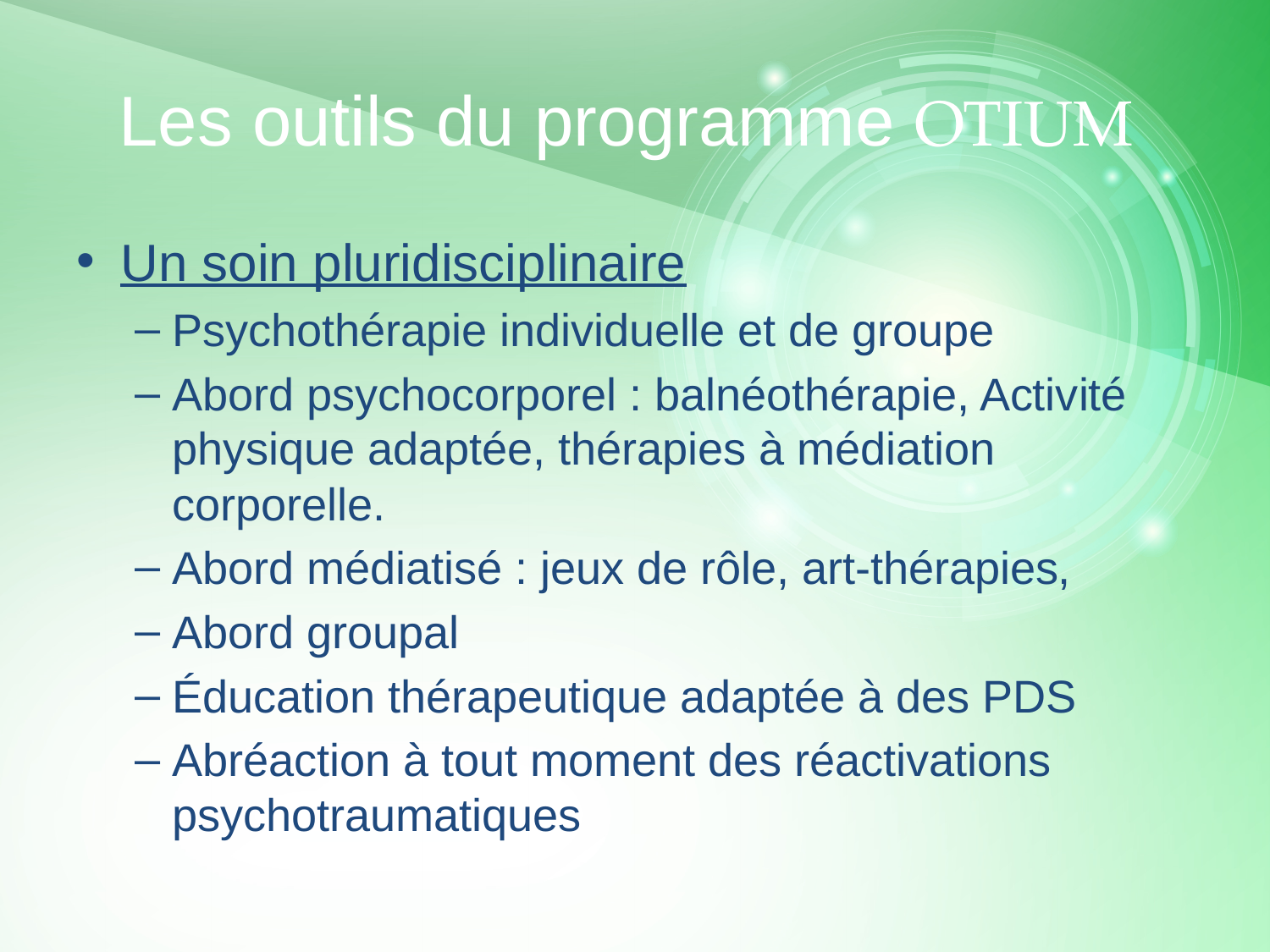

# Les outils du programme OTIUM
Un soin pluridisciplinaire
Psychothérapie individuelle et de groupe
Abord psychocorporel : balnéothérapie, Activité physique adaptée, thérapies à médiation corporelle.
Abord médiatisé : jeux de rôle, art-thérapies,
Abord groupal
Éducation thérapeutique adaptée à des PDS
Abréaction à tout moment des réactivations psychotraumatiques